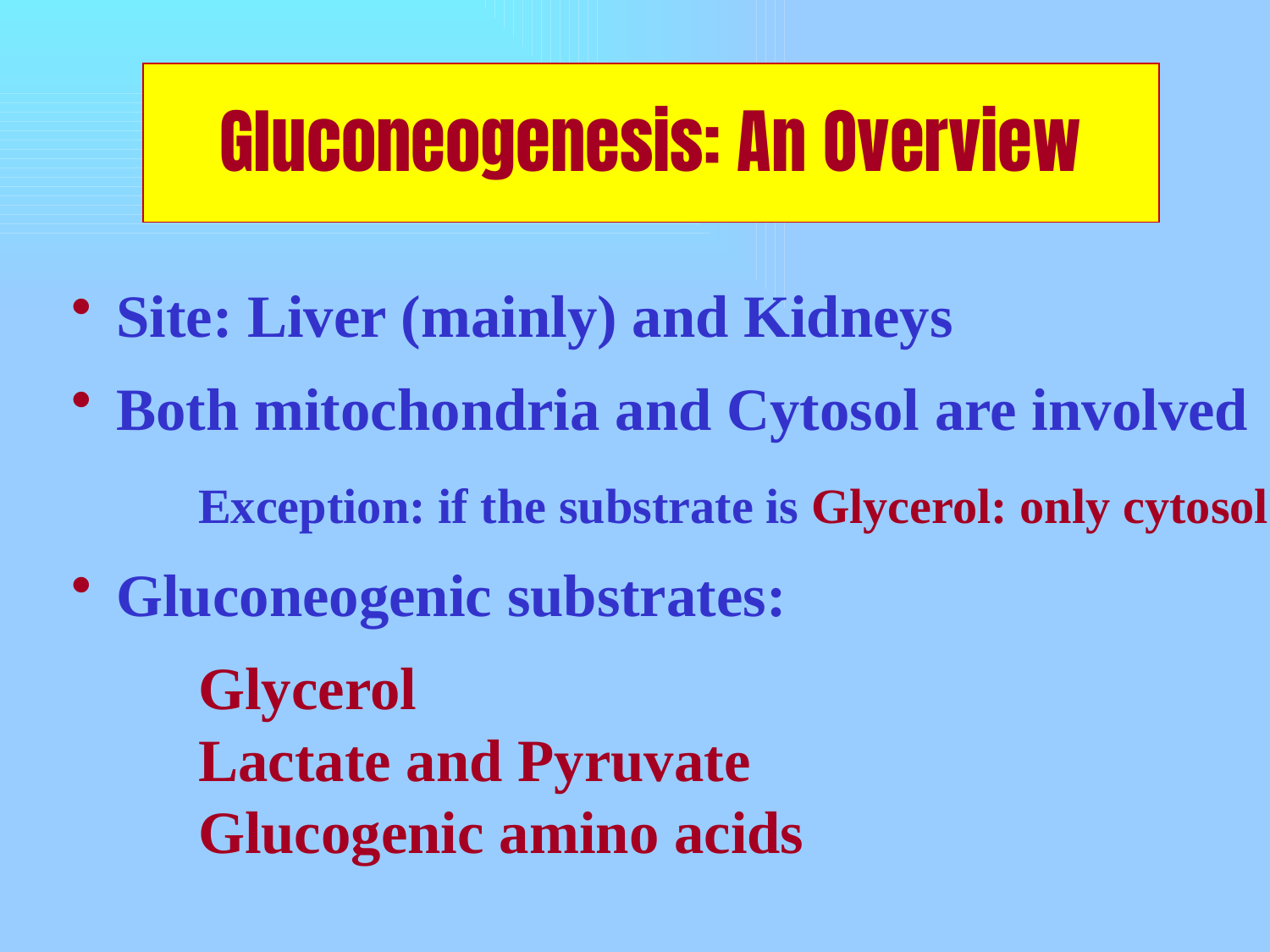

# Gluconeogenesis: An Overview
 Site: Liver (mainly) and Kidneys
 Both mitochondria and Cytosol are involved
 	Exception: if the substrate is Glycerol: only cytosol
 Gluconeogenic substrates:
	Glycerol
	Lactate and Pyruvate
	Glucogenic amino acids